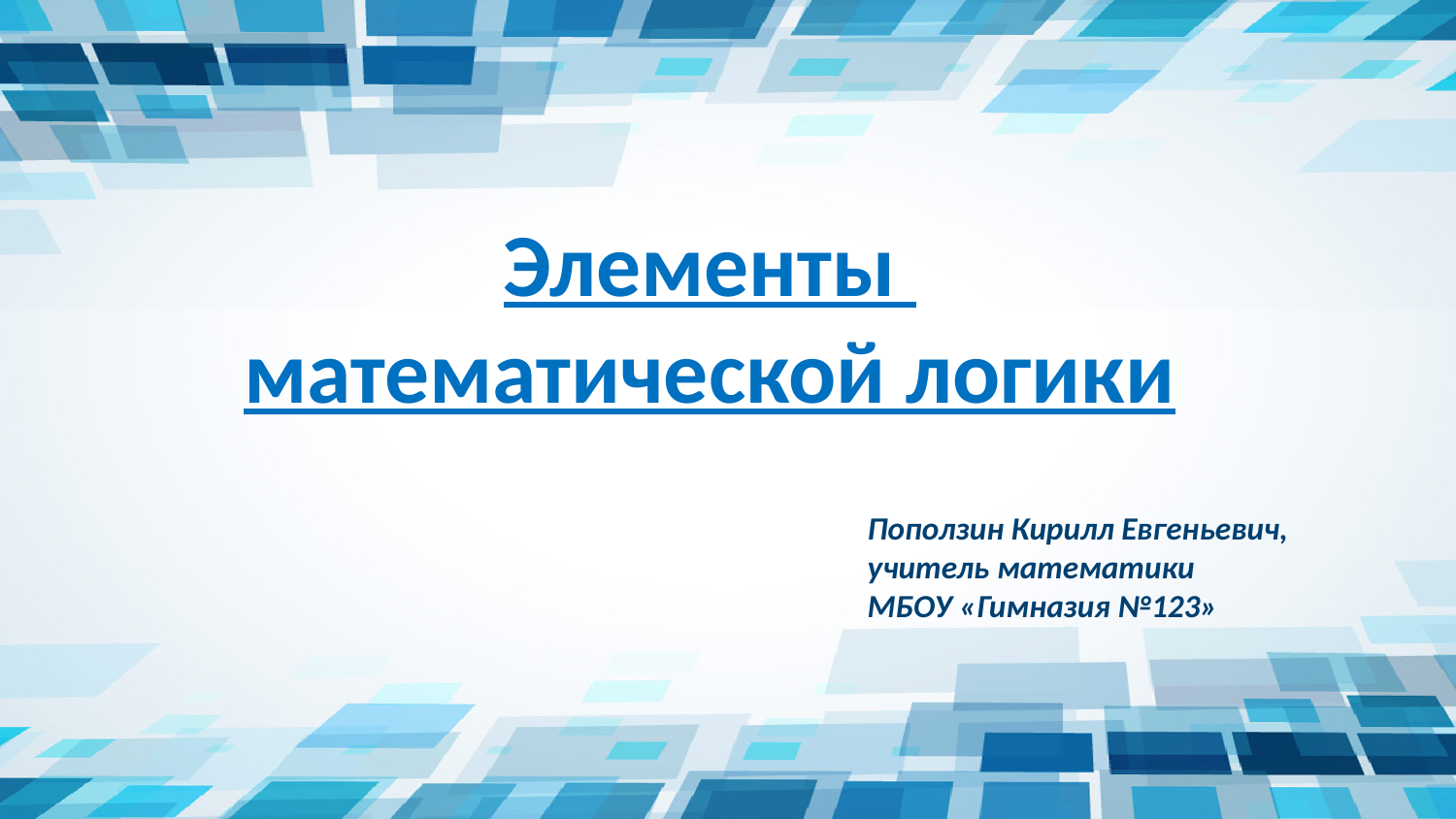

# Элементы математической логики
Поползин Кирилл Евгеньевич, учитель математики
МБОУ «Гимназия №123»